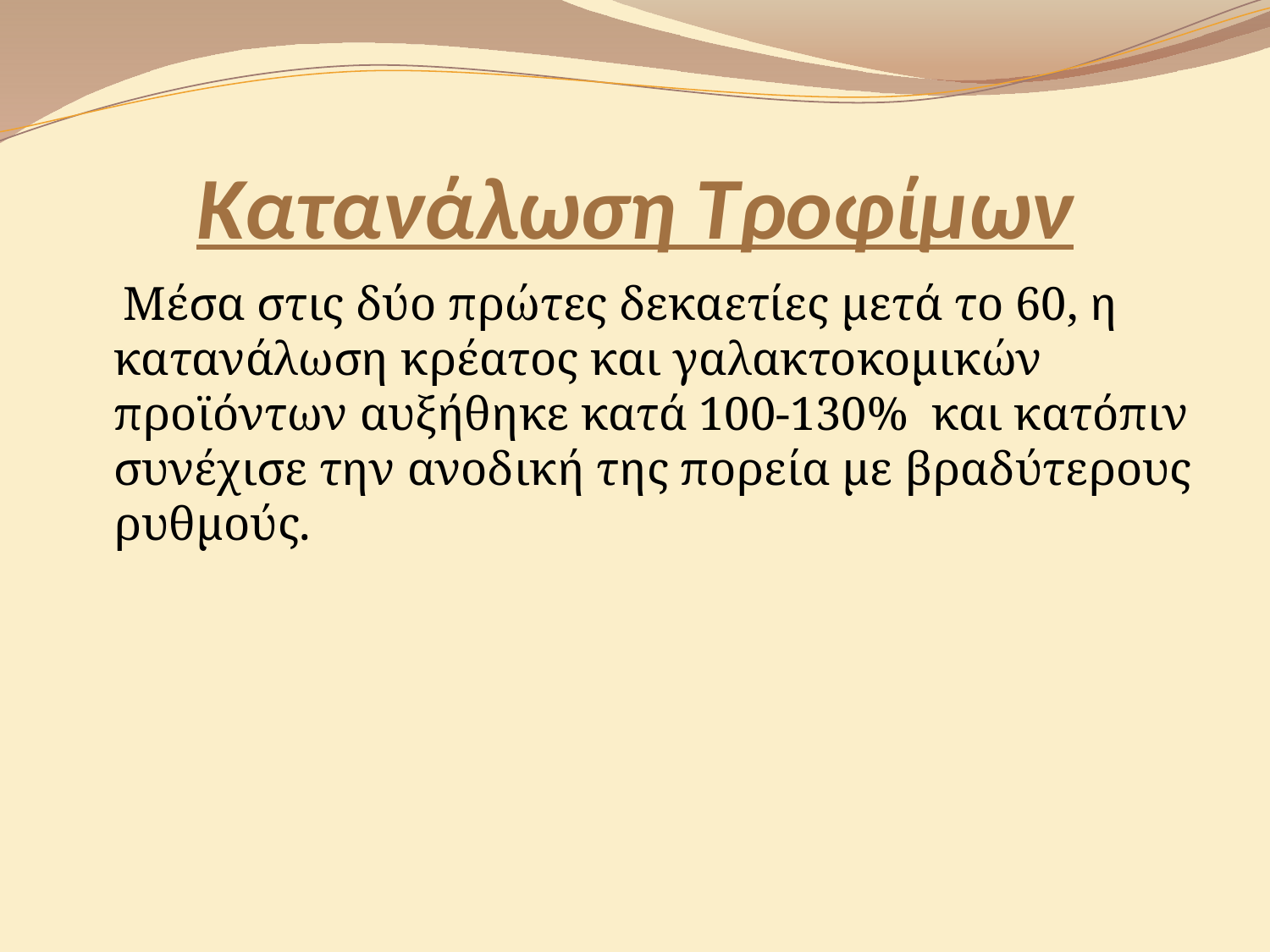

# Κατανάλωση Τροφίμων
    Μέσα στις δύο πρώτες δεκαετίες μετά το 60, η κατανάλωση κρέατος και γαλακτοκομικών προϊόντων αυξήθηκε κατά 100-130%  και κατόπιν συνέχισε την ανοδική της πορεία με βραδύτερους ρυθμούς.